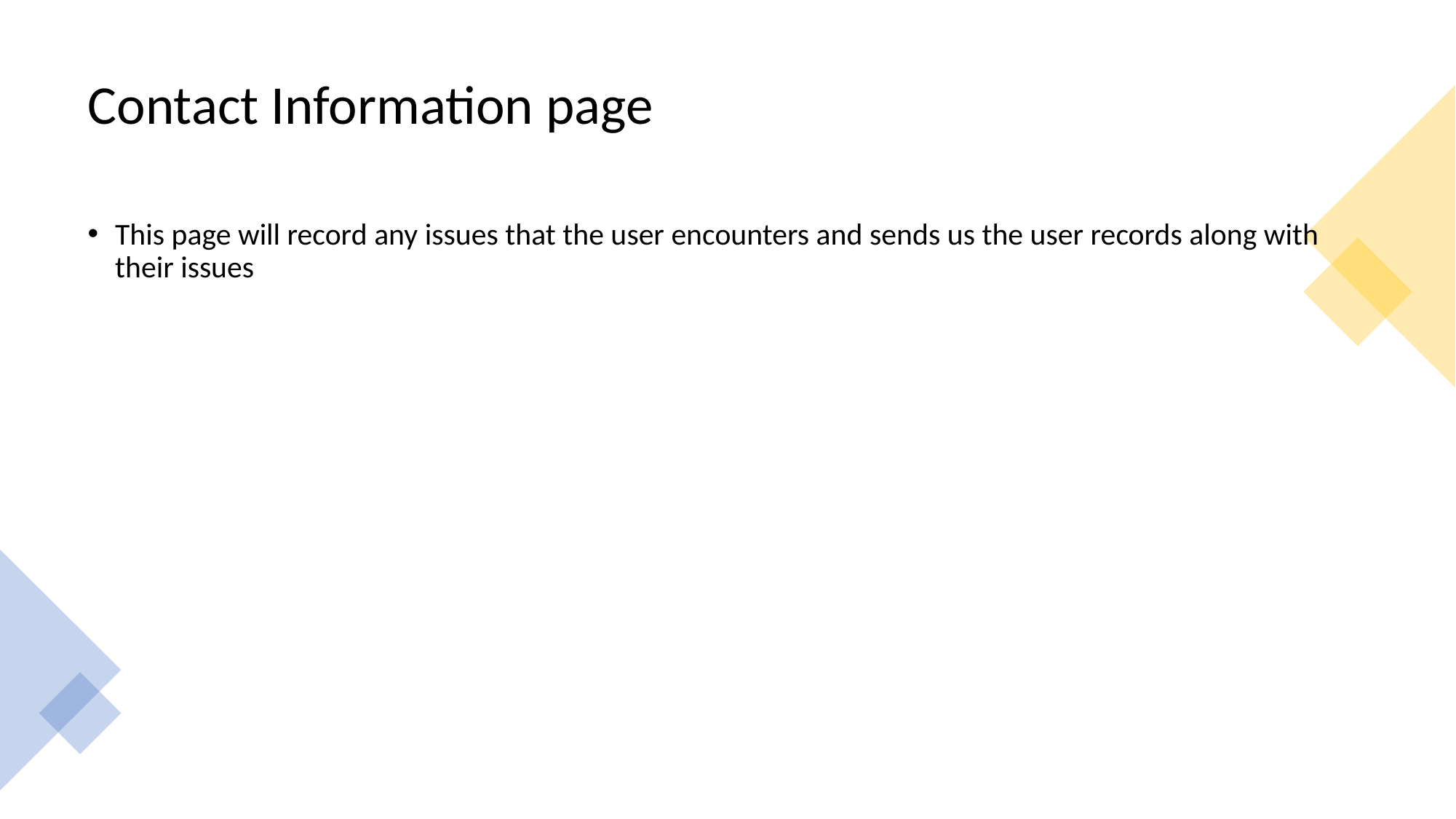

# Contact Information page

This page will record any issues that the user encounters and sends us the user records along with their issues